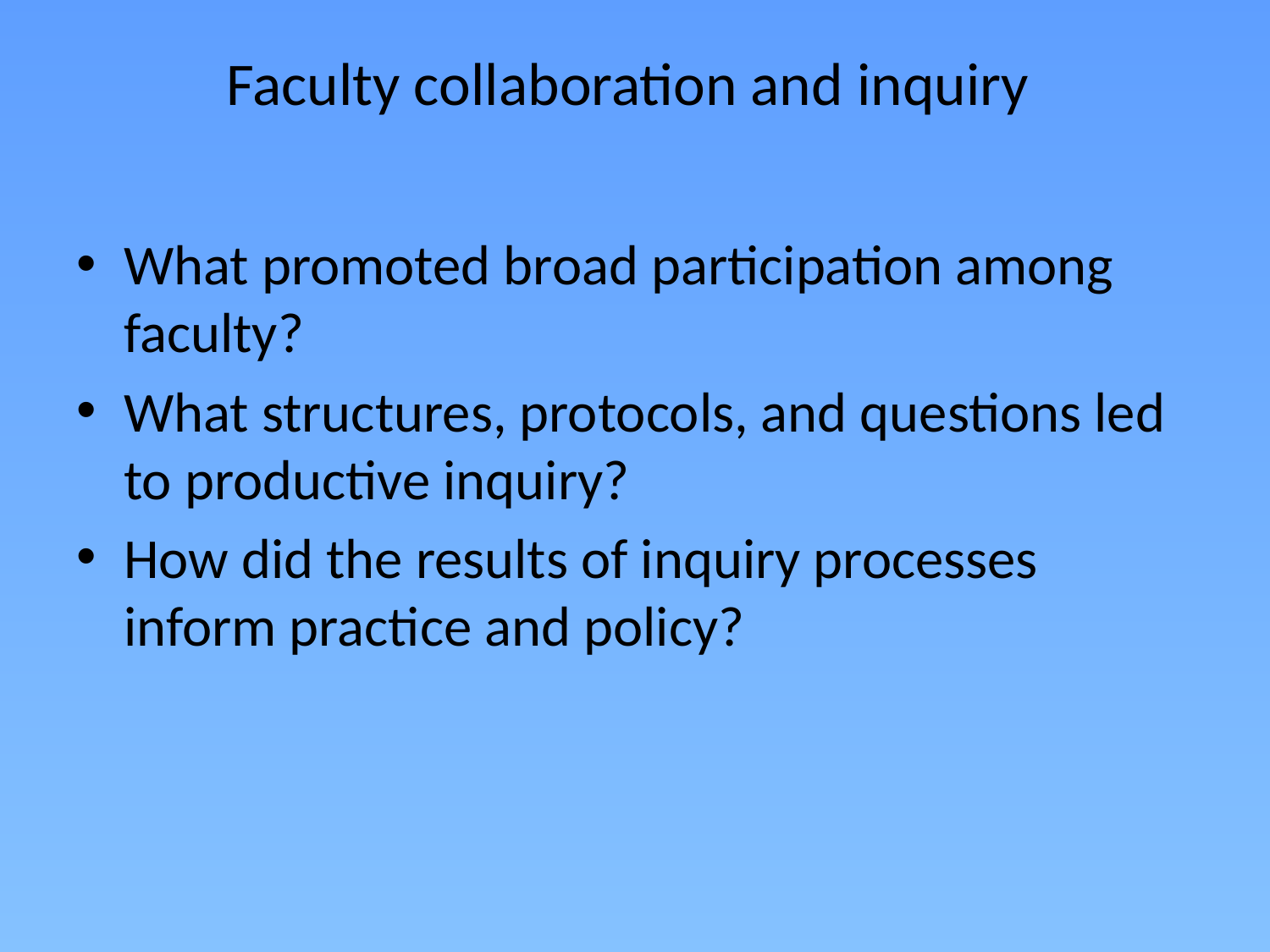

# Faculty collaboration and inquiry
What promoted broad participation among faculty?
What structures, protocols, and questions led to productive inquiry?
How did the results of inquiry processes inform practice and policy?